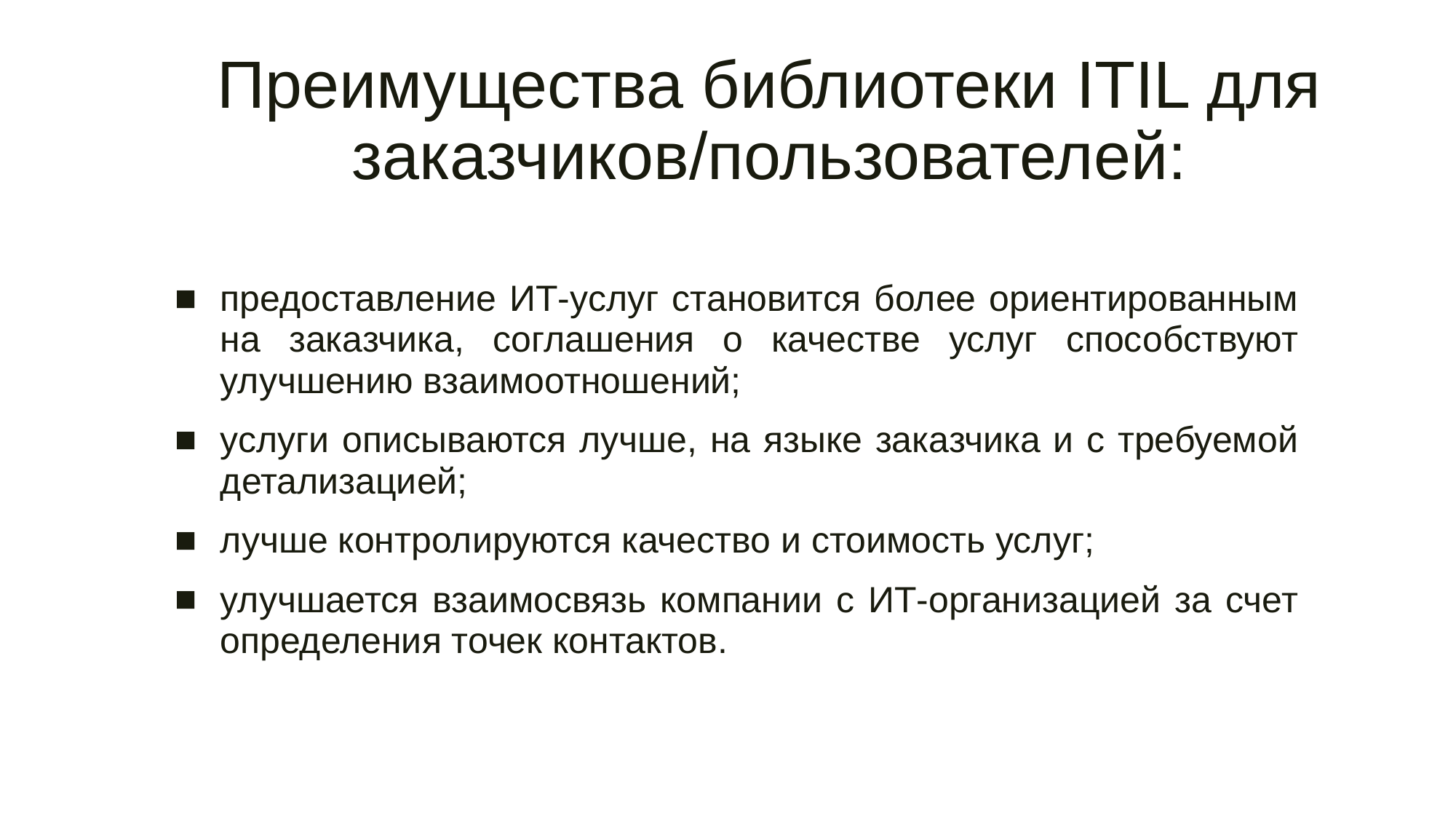

# Преимущества библиотеки ITIL для заказчиков/пользователей:
предоставление ИТ-услуг становится более ориентированным на заказчика, соглашения о качестве услуг способствуют улучшению взаимоотношений;
услуги описываются лучше, на языке заказчика и с требуемой детализацией;
лучше контролируются качество и стоимость услуг;
улучшается взаимосвязь компании с ИТ-организацией за счет определения точек контактов.